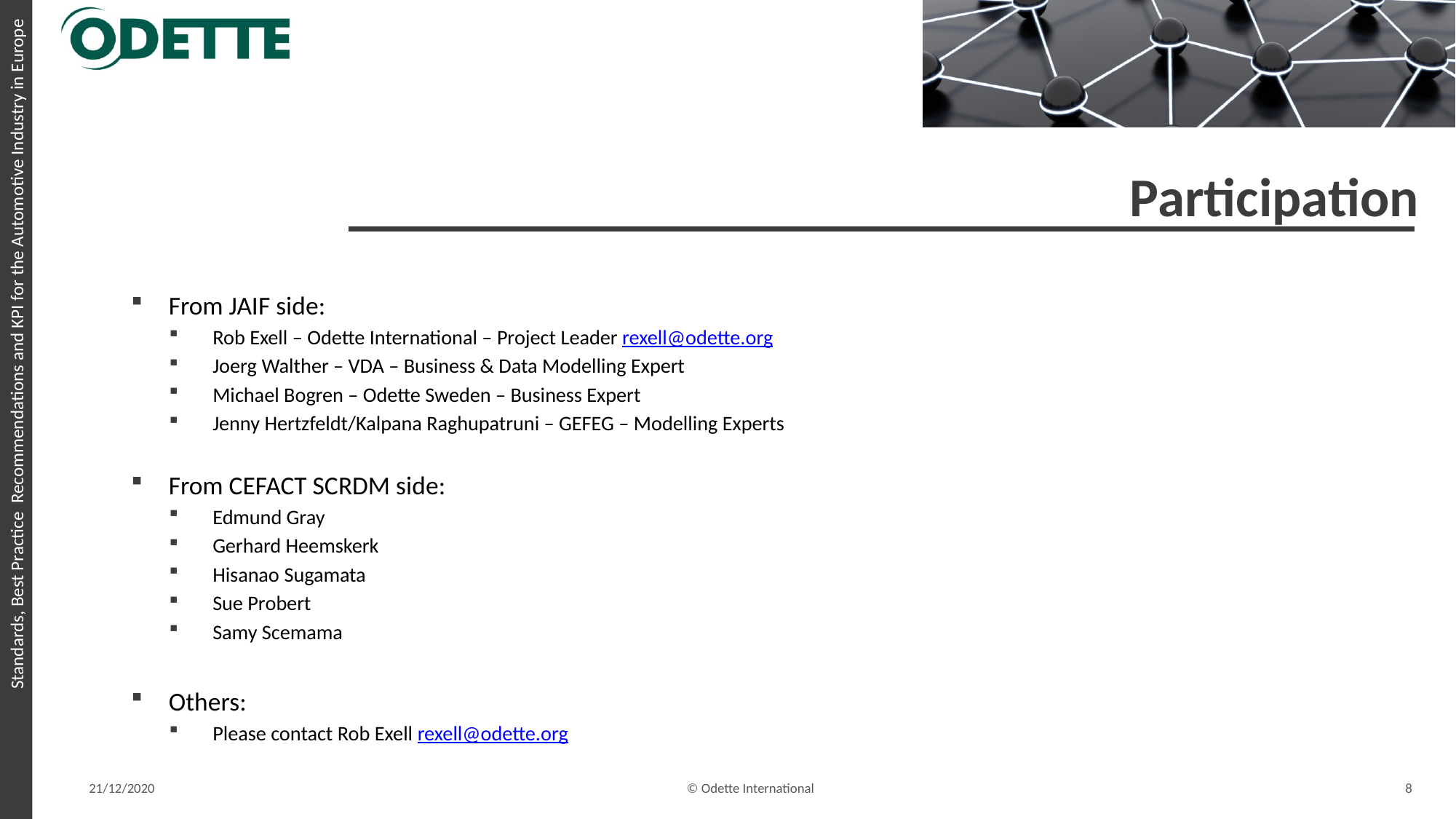

# Participation
From JAIF side:
Rob Exell – Odette International – Project Leader rexell@odette.org
Joerg Walther – VDA – Business & Data Modelling Expert
Michael Bogren – Odette Sweden – Business Expert
Jenny Hertzfeldt/Kalpana Raghupatruni – GEFEG – Modelling Experts

From CEFACT SCRDM side:
Edmund Gray
Gerhard Heemskerk
Hisanao Sugamata
Sue Probert
Samy Scemama

Others:
Please contact Rob Exell rexell@odette.org